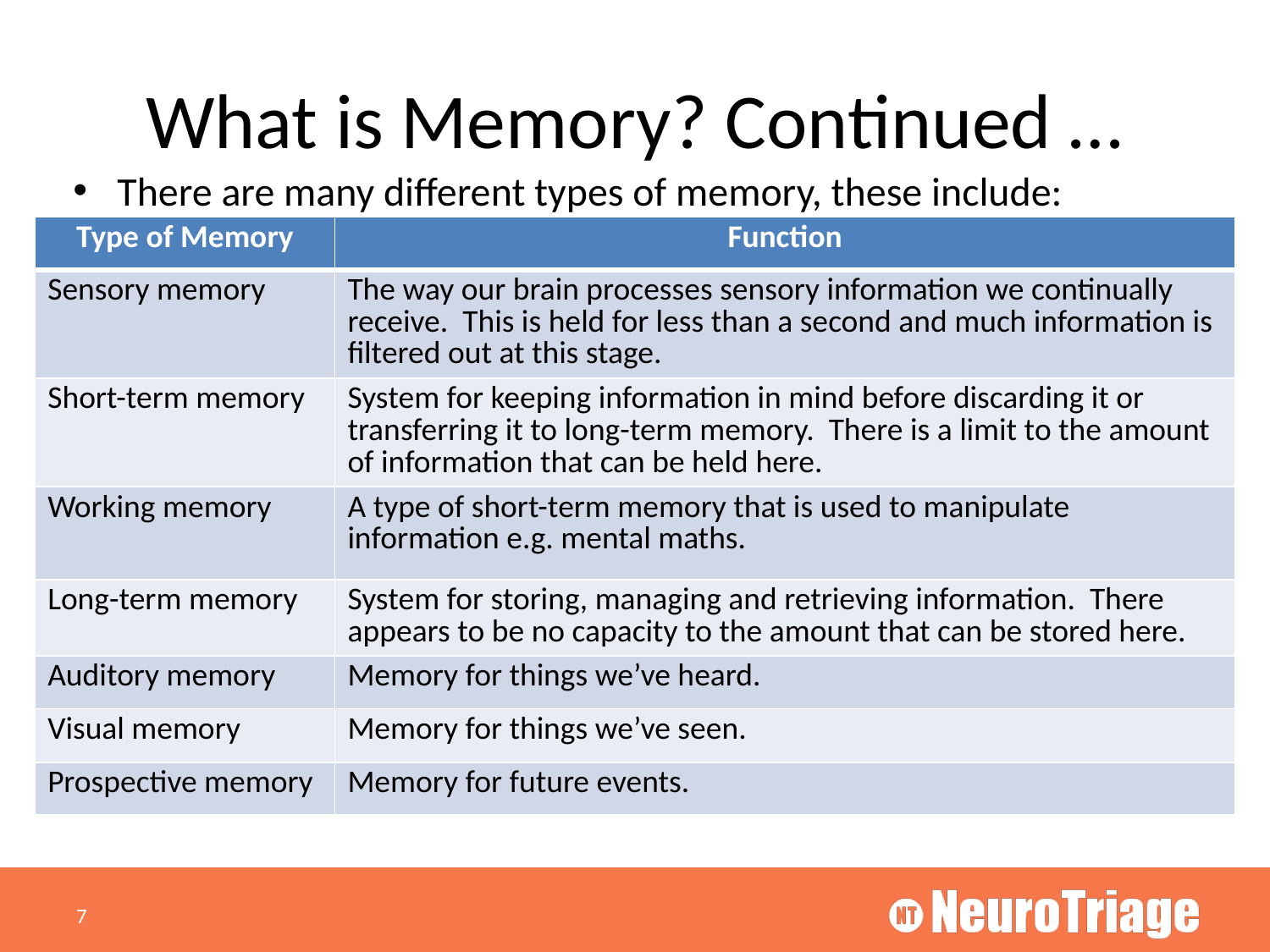

# What is Memory? Continued …
There are many different types of memory, these include:

| Type of Memory | Function |
| --- | --- |
| Sensory memory | The way our brain processes sensory information we continually receive. This is held for less than a second and much information is filtered out at this stage. |
| Short-term memory | System for keeping information in mind before discarding it or transferring it to long-term memory. There is a limit to the amount of information that can be held here. |
| Working memory | A type of short-term memory that is used to manipulate information e.g. mental maths. |
| Long-term memory | System for storing, managing and retrieving information. There appears to be no capacity to the amount that can be stored here. |
| Auditory memory | Memory for things we’ve heard. |
| Visual memory | Memory for things we’ve seen. |
| Prospective memory | Memory for future events. |
7